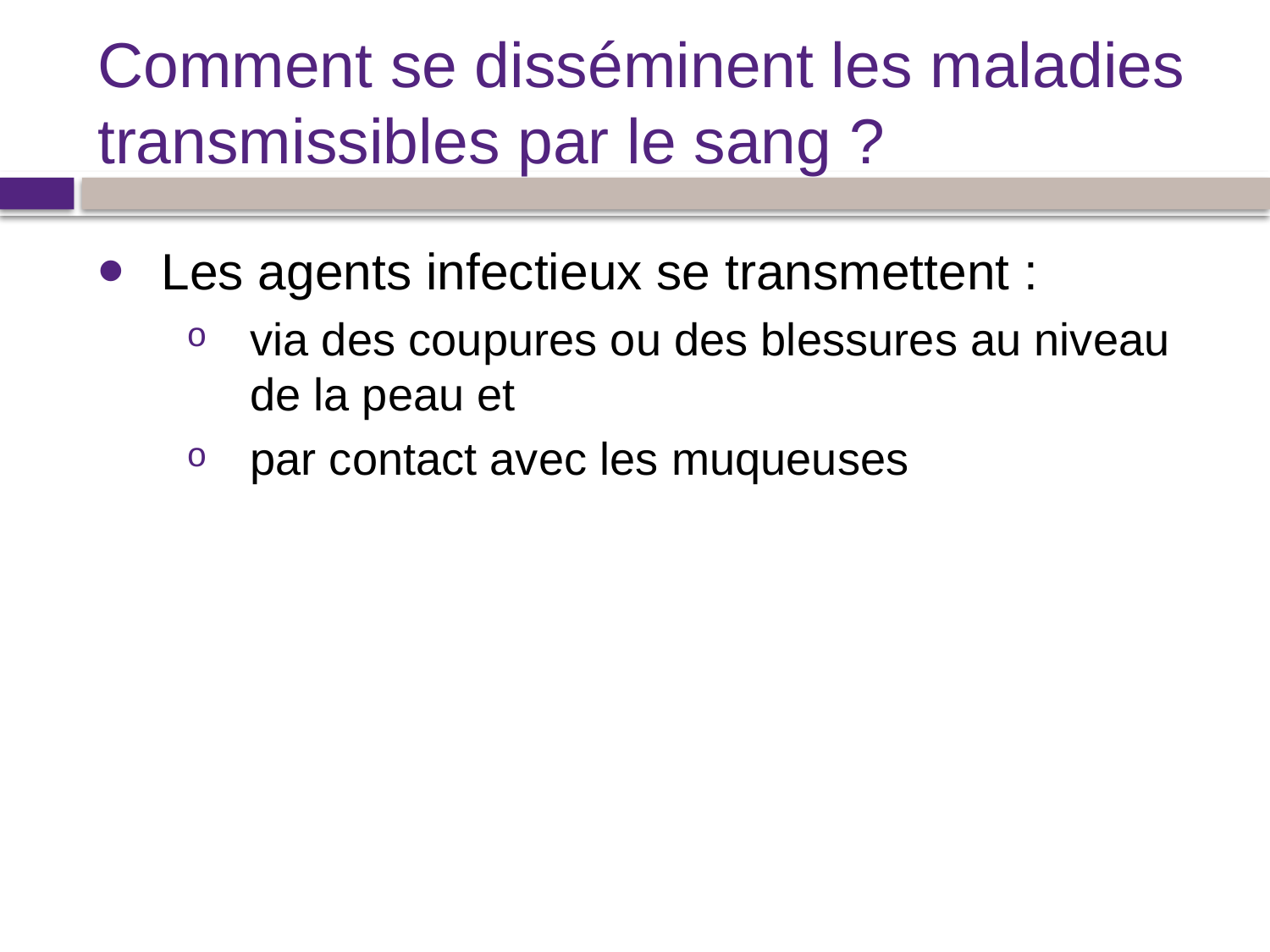

# Comment se disséminent les maladies transmissibles par le sang ?
Les agents infectieux se transmettent :
via des coupures ou des blessures au niveau de la peau et
par contact avec les muqueuses